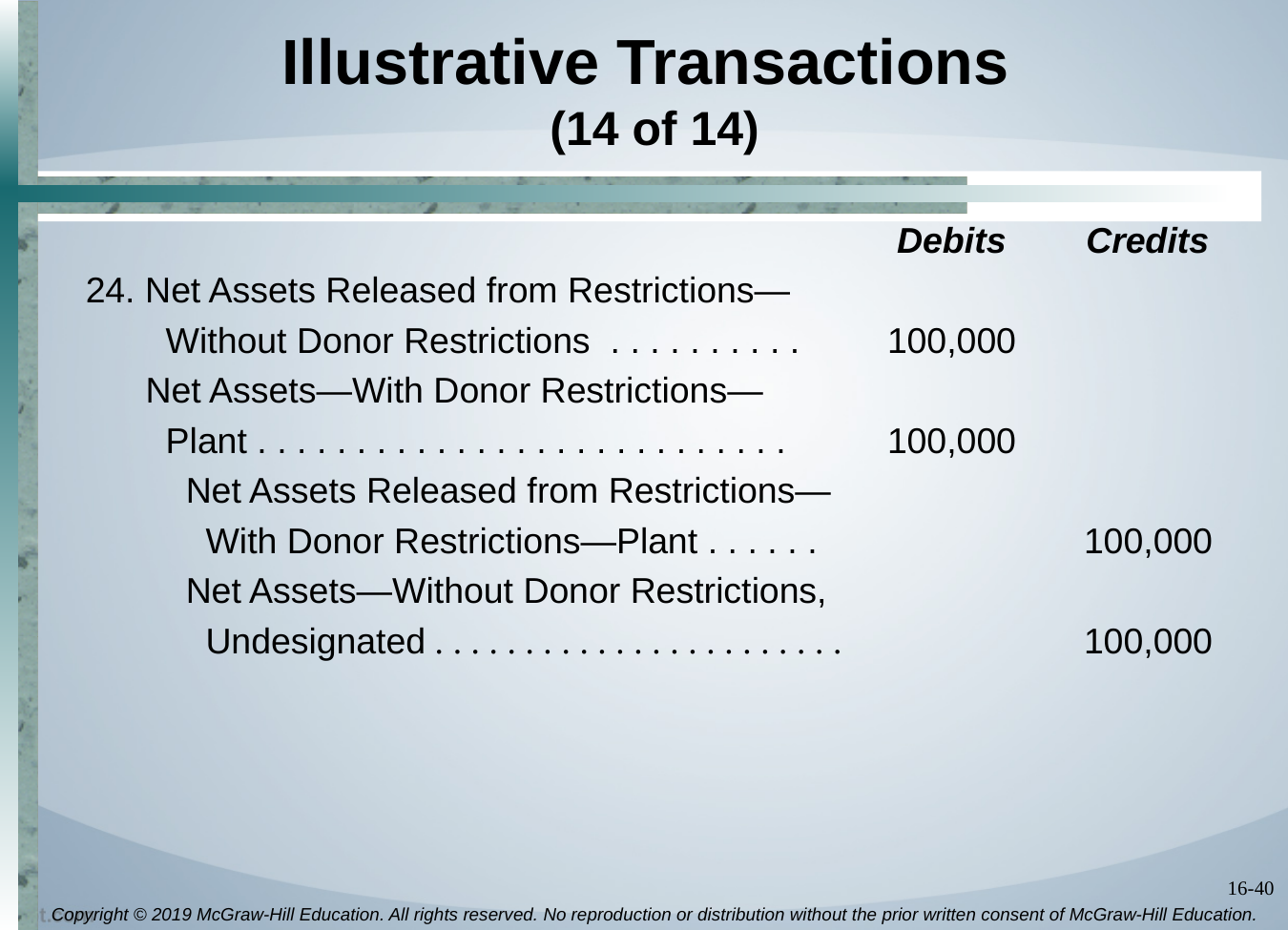

# Illustrative Transactions (14 of 14)
                                                                                 Debits        Credits
24. Net Assets Released from Restrictions—
        Without Donor Restrictions  . . . . . . . . . .	100,000
      Net Assets—With Donor Restrictions—
        Plant . . . . . . . . . . . . . . . . . . . . . . . . . . .	100,000
          Net Assets Released from Restrictions—
            With Donor Restrictions—Plant . . . . . .	100,000
          Net Assets—Without Donor Restrictions,
            Undesignated . . . . . . . . . . . . . . . . . . . . . . .	100,000